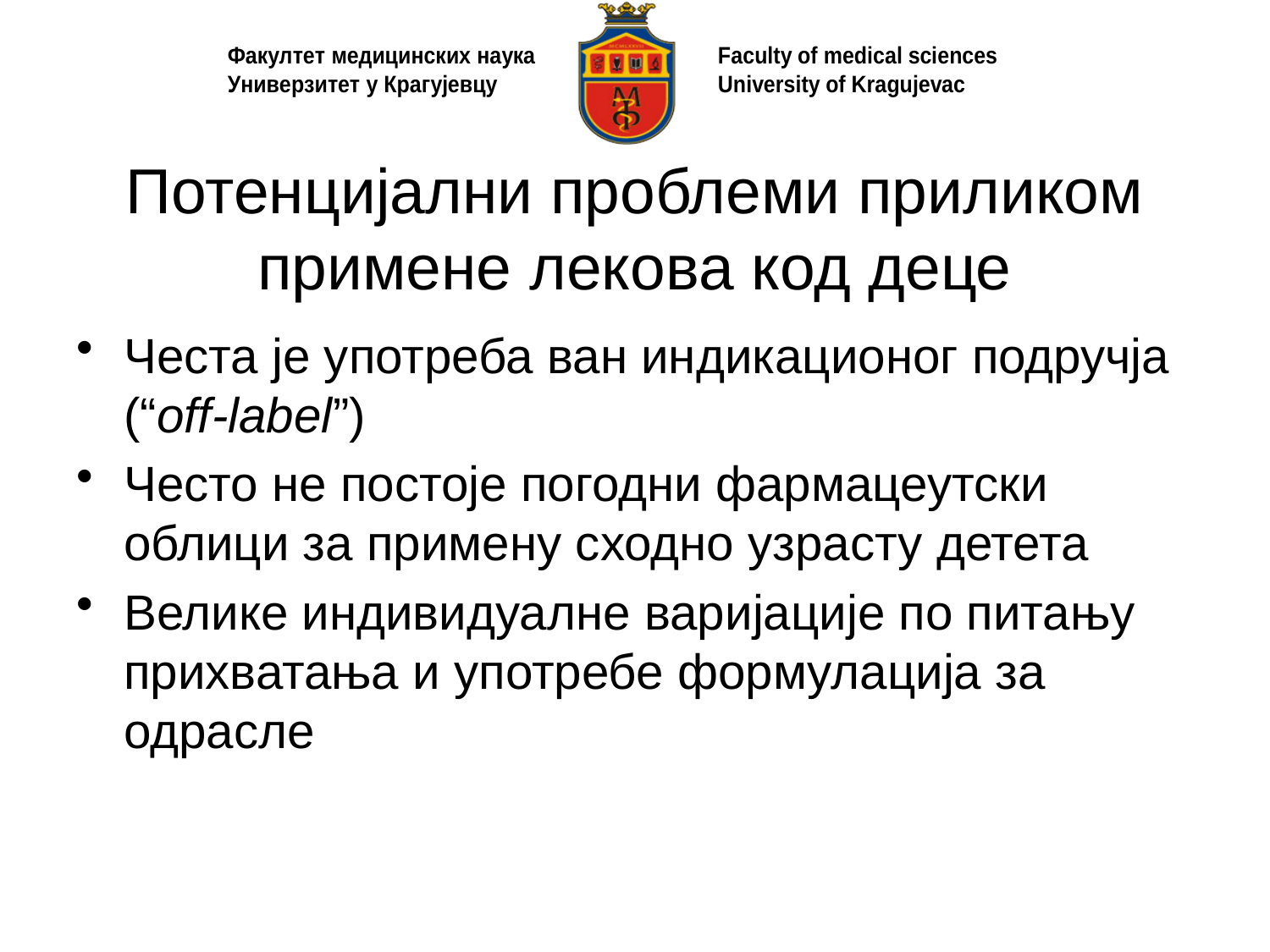

# Потенцијални проблеми приликом примене лекова код деце
Честа је употреба ван индикационог подручја (“off-label”)
Често не постоје погодни фармацеутски облици за примену сходно узрасту детета
Велике индивидуалне варијације по питању прихватања и употребе формулација за одрасле